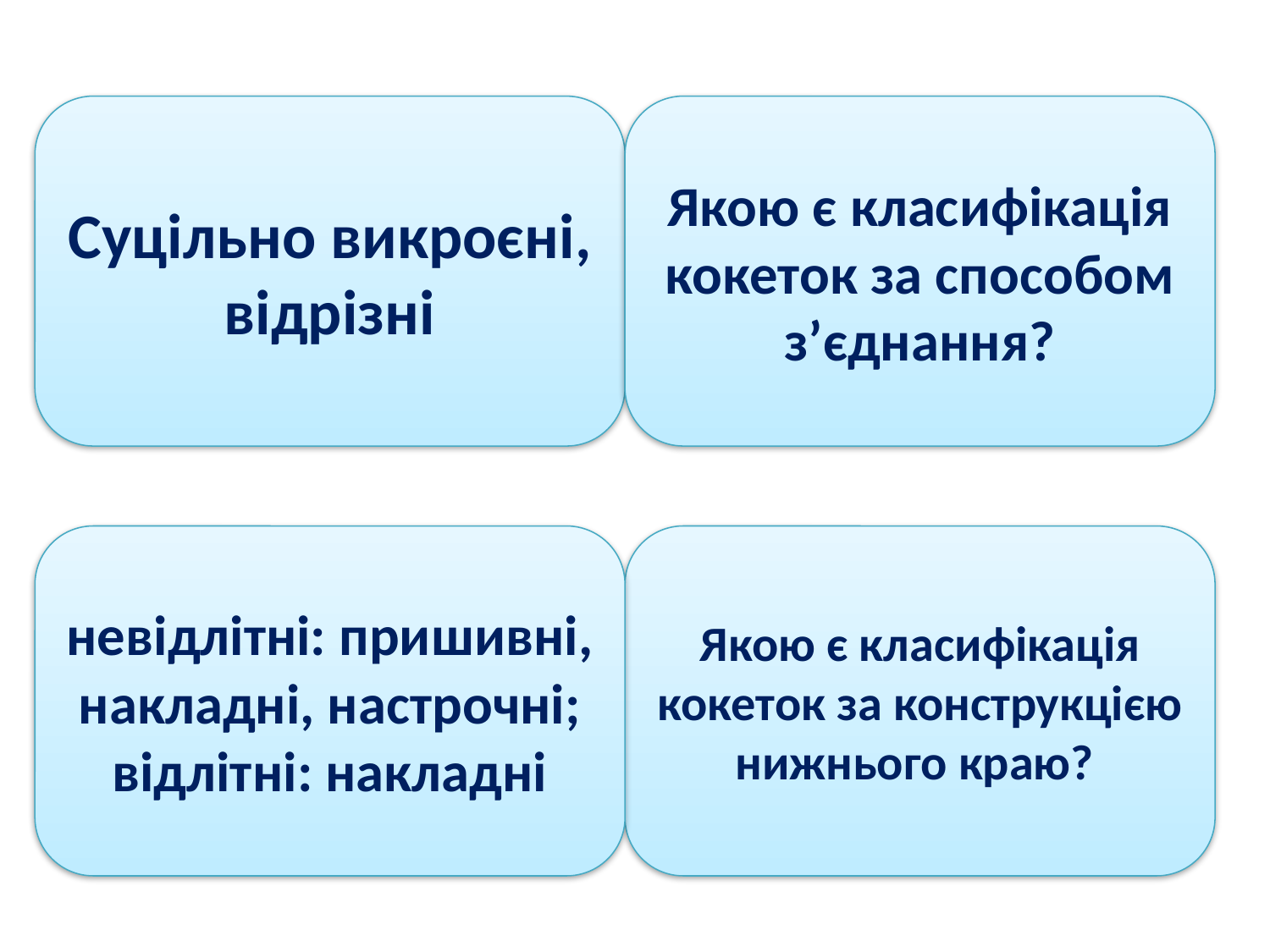

Суцільно викроєні, відрізні
Якою є класифікація кокеток за способом з’єднання?
невідлітні: пришивні, накладні, настрочні; відлітні: накладні
Якою є класифікація кокеток за конструкцією нижнього краю?